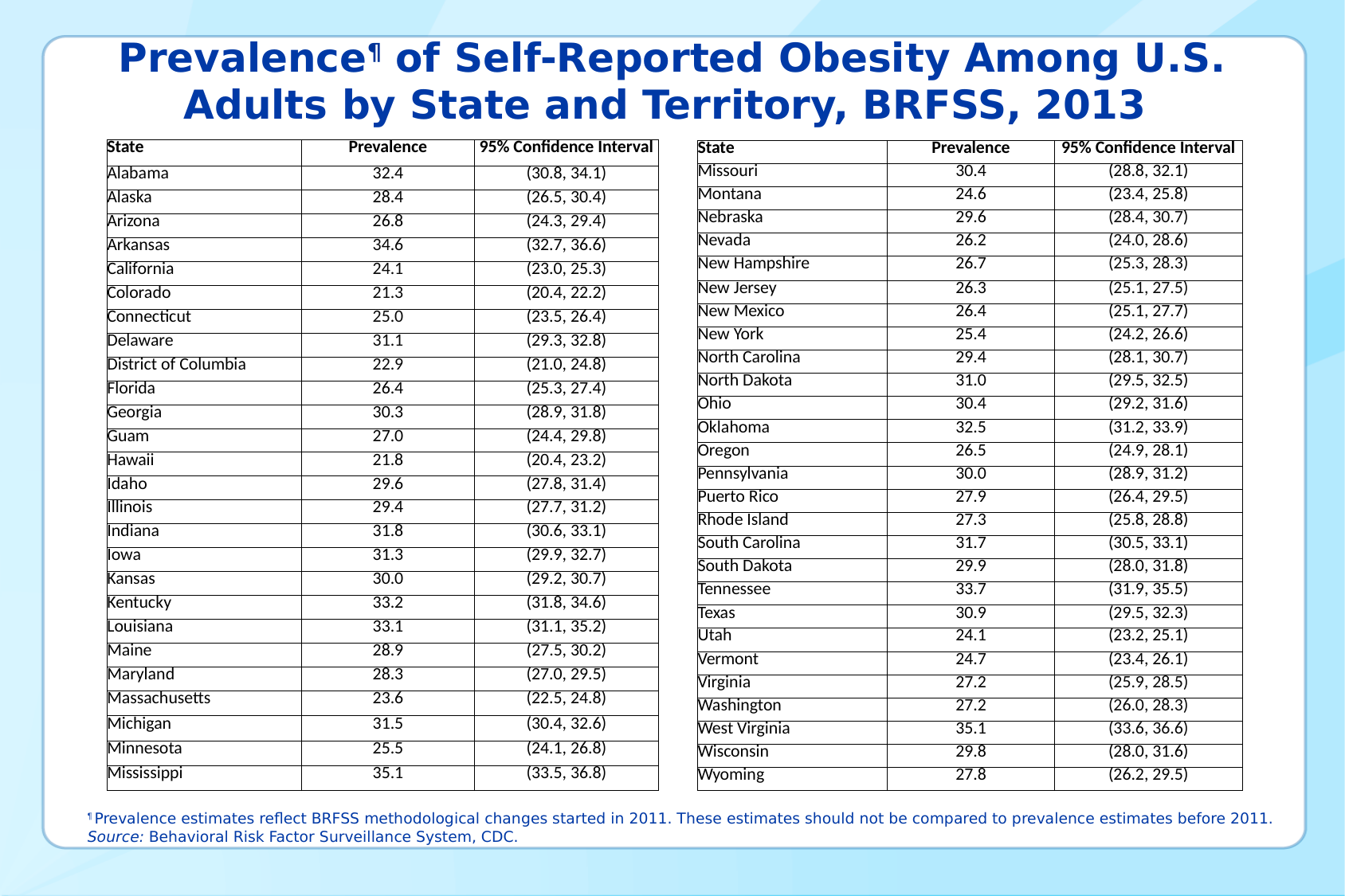

# Prevalence¶ of Self-Reported Obesity Among U.S. Adults by State and Territory, BRFSS, 2013
| State | Prevalence | 95% Confidence Interval |
| --- | --- | --- |
| Alabama | 32.4 | (30.8, 34.1) |
| Alaska | 28.4 | (26.5, 30.4) |
| Arizona | 26.8 | (24.3, 29.4) |
| Arkansas | 34.6 | (32.7, 36.6) |
| California | 24.1 | (23.0, 25.3) |
| Colorado | 21.3 | (20.4, 22.2) |
| Connecticut | 25.0 | (23.5, 26.4) |
| Delaware | 31.1 | (29.3, 32.8) |
| District of Columbia | 22.9 | (21.0, 24.8) |
| Florida | 26.4 | (25.3, 27.4) |
| Georgia | 30.3 | (28.9, 31.8) |
| Guam | 27.0 | (24.4, 29.8) |
| Hawaii | 21.8 | (20.4, 23.2) |
| Idaho | 29.6 | (27.8, 31.4) |
| Illinois | 29.4 | (27.7, 31.2) |
| Indiana | 31.8 | (30.6, 33.1) |
| Iowa | 31.3 | (29.9, 32.7) |
| Kansas | 30.0 | (29.2, 30.7) |
| Kentucky | 33.2 | (31.8, 34.6) |
| Louisiana | 33.1 | (31.1, 35.2) |
| Maine | 28.9 | (27.5, 30.2) |
| Maryland | 28.3 | (27.0, 29.5) |
| Massachusetts | 23.6 | (22.5, 24.8) |
| Michigan | 31.5 | (30.4, 32.6) |
| Minnesota | 25.5 | (24.1, 26.8) |
| Mississippi | 35.1 | (33.5, 36.8) |
| State | Prevalence | 95% Confidence Interval |
| --- | --- | --- |
| Missouri | 30.4 | (28.8, 32.1) |
| Montana | 24.6 | (23.4, 25.8) |
| Nebraska | 29.6 | (28.4, 30.7) |
| Nevada | 26.2 | (24.0, 28.6) |
| New Hampshire | 26.7 | (25.3, 28.3) |
| New Jersey | 26.3 | (25.1, 27.5) |
| New Mexico | 26.4 | (25.1, 27.7) |
| New York | 25.4 | (24.2, 26.6) |
| North Carolina | 29.4 | (28.1, 30.7) |
| North Dakota | 31.0 | (29.5, 32.5) |
| Ohio | 30.4 | (29.2, 31.6) |
| Oklahoma | 32.5 | (31.2, 33.9) |
| Oregon | 26.5 | (24.9, 28.1) |
| Pennsylvania | 30.0 | (28.9, 31.2) |
| Puerto Rico | 27.9 | (26.4, 29.5) |
| Rhode Island | 27.3 | (25.8, 28.8) |
| South Carolina | 31.7 | (30.5, 33.1) |
| South Dakota | 29.9 | (28.0, 31.8) |
| Tennessee | 33.7 | (31.9, 35.5) |
| Texas | 30.9 | (29.5, 32.3) |
| Utah | 24.1 | (23.2, 25.1) |
| Vermont | 24.7 | (23.4, 26.1) |
| Virginia | 27.2 | (25.9, 28.5) |
| Washington | 27.2 | (26.0, 28.3) |
| West Virginia | 35.1 | (33.6, 36.6) |
| Wisconsin | 29.8 | (28.0, 31.6) |
| Wyoming | 27.8 | (26.2, 29.5) |
¶ Prevalence estimates reflect BRFSS methodological changes started in 2011. These estimates should not be compared to prevalence estimates before 2011. Source: Behavioral Risk Factor Surveillance System, CDC.